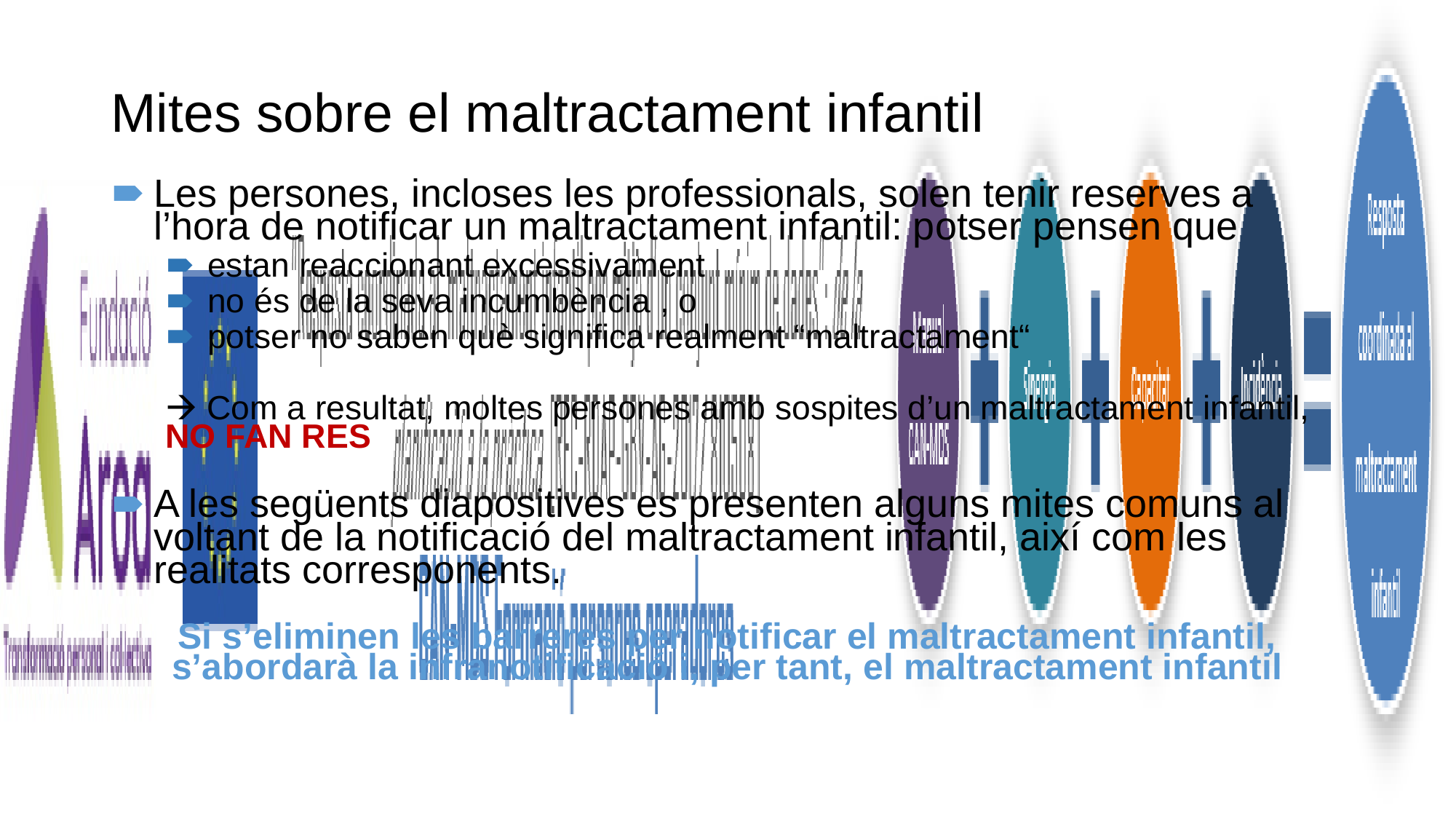

# Mites sobre el maltractament infantil
Les persones, incloses les professionals, solen tenir reserves a l’hora de notificar un maltractament infantil: potser pensen que
estan reaccionant excessivament
no és de la seva incumbència , o
potser no saben què significa realment “maltractament“

🡪 Com a resultat, moltes persones amb sospites d’un maltractament infantil, NO FAN RES

A les següents diapositives es presenten alguns mites comuns al voltant de la notificació del maltractament infantil, així com les realitats corresponents.

Si s’eliminen les barreres per notificar el maltractament infantil, s’abordarà la infranotificació i, per tant, el maltractament infantil